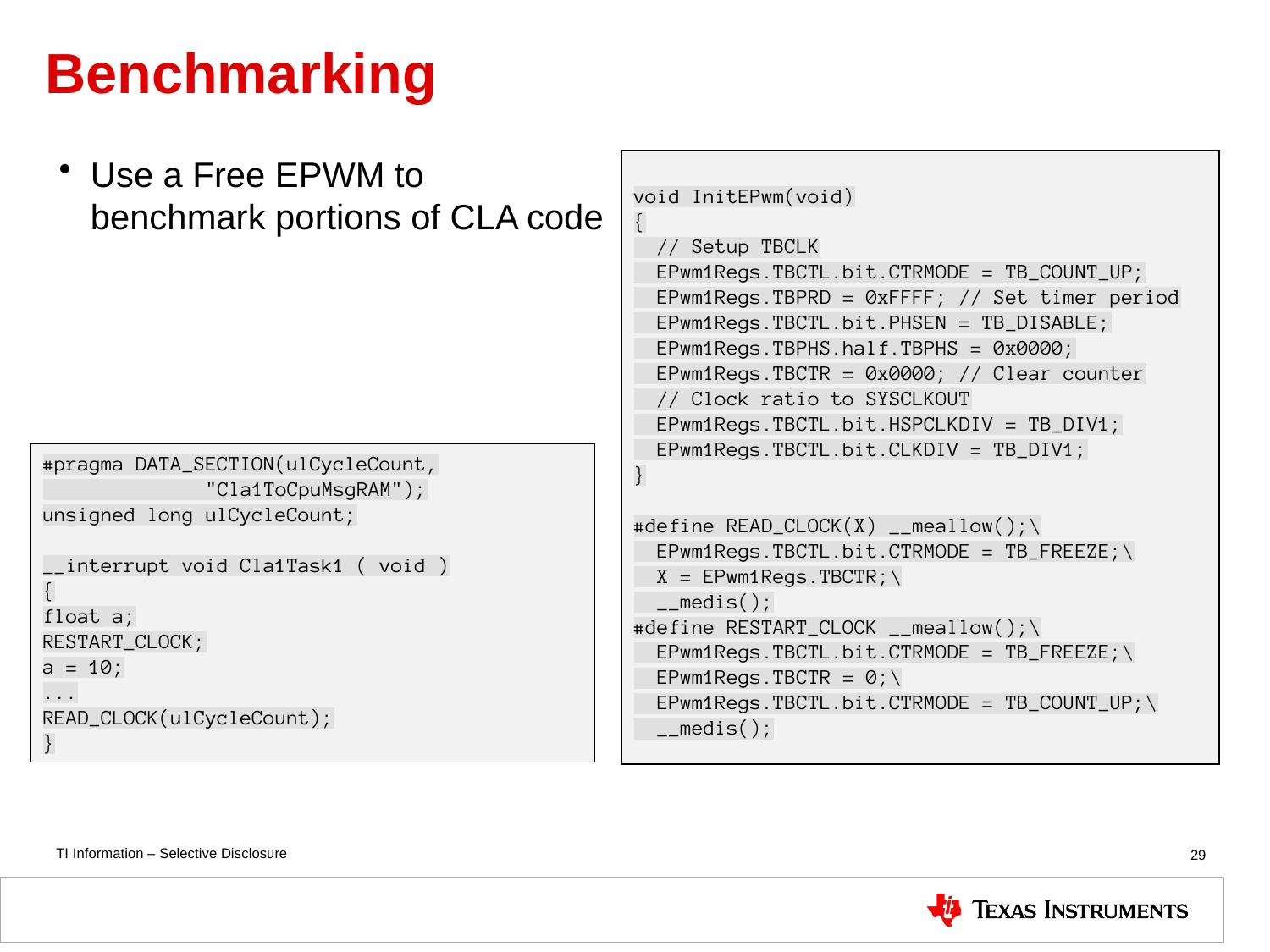

# Benchmarking
Use a Free EPWM to benchmark portions of CLA code

void InitEPwm(void)
{
  // Setup TBCLK
  EPwm1Regs.TBCTL.bit.CTRMODE = TB_COUNT_UP;
  EPwm1Regs.TBPRD = 0xFFFF; // Set timer period
  EPwm1Regs.TBCTL.bit.PHSEN = TB_DISABLE;
  EPwm1Regs.TBPHS.half.TBPHS = 0x0000;
  EPwm1Regs.TBCTR = 0x0000; // Clear counter
  // Clock ratio to SYSCLKOUT
  EPwm1Regs.TBCTL.bit.HSPCLKDIV = TB_DIV1;
  EPwm1Regs.TBCTL.bit.CLKDIV = TB_DIV1;
}

#define READ_CLOCK(X) __meallow();\
  EPwm1Regs.TBCTL.bit.CTRMODE = TB_FREEZE;\
  X = EPwm1Regs.TBCTR;\
  __medis();
#define RESTART_CLOCK __meallow();\
  EPwm1Regs.TBCTL.bit.CTRMODE = TB_FREEZE;\
  EPwm1Regs.TBCTR = 0;\
  EPwm1Regs.TBCTL.bit.CTRMODE = TB_COUNT_UP;\
  __medis();
#pragma DATA_SECTION(ulCycleCount,
              "Cla1ToCpuMsgRAM");
unsigned long ulCycleCount;

__interrupt void Cla1Task1 ( void )
{
float a;
RESTART_CLOCK;
a = 10;
...
READ_CLOCK(ulCycleCount);
}
29